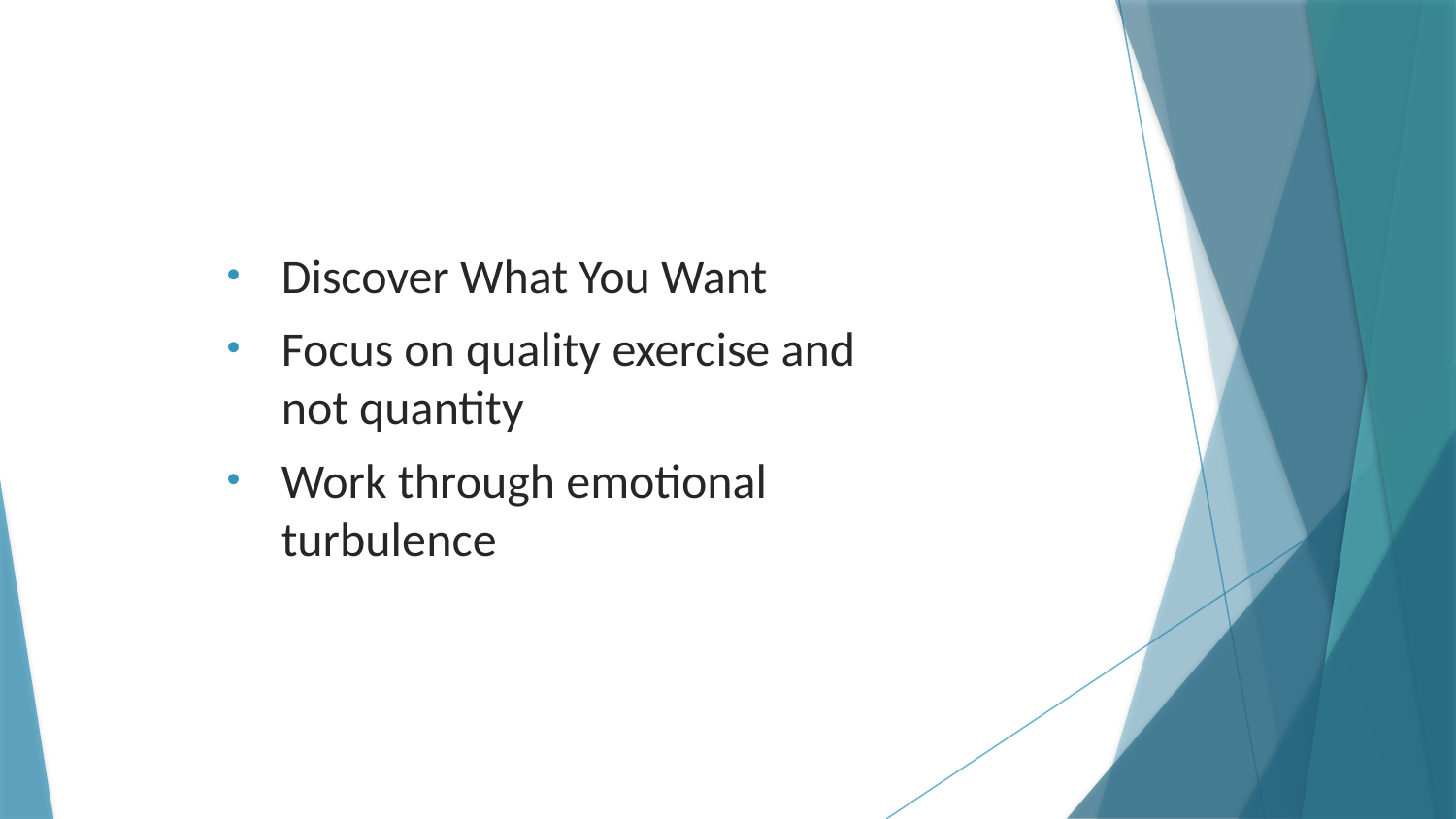

Discover What You Want
Focus on quality exercise and not quantity
Work through emotional turbulence